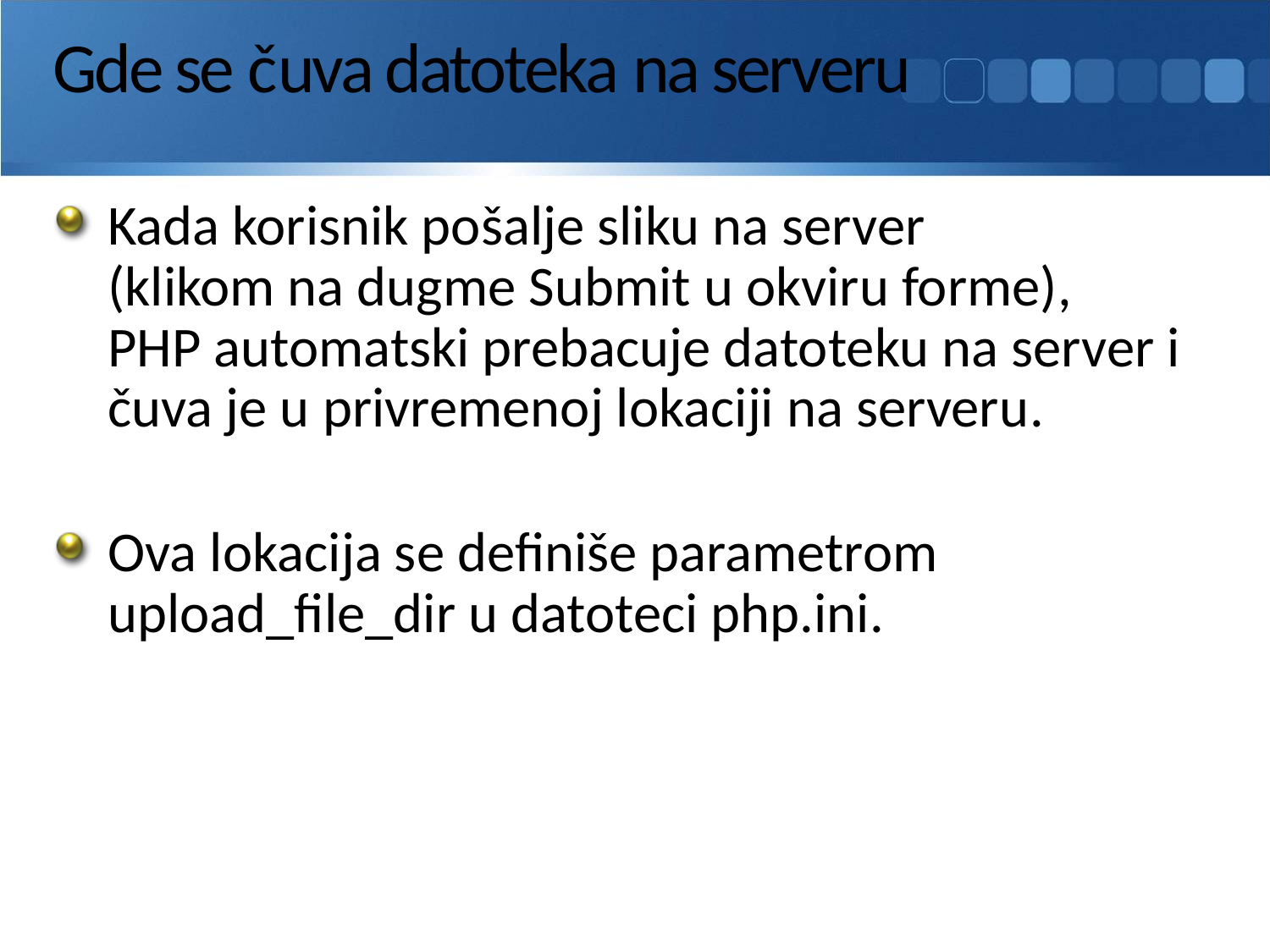

# Gde se čuva datoteka na serveru
Kada korisnik pošalje sliku na server
(klikom na dugme Submit u okviru forme),
PHP automatski prebacuje datoteku na server i čuva je u privremenoj lokaciji na serveru.

Ova lokacija se definiše parametrom upload_file_dir u datoteci php.ini.